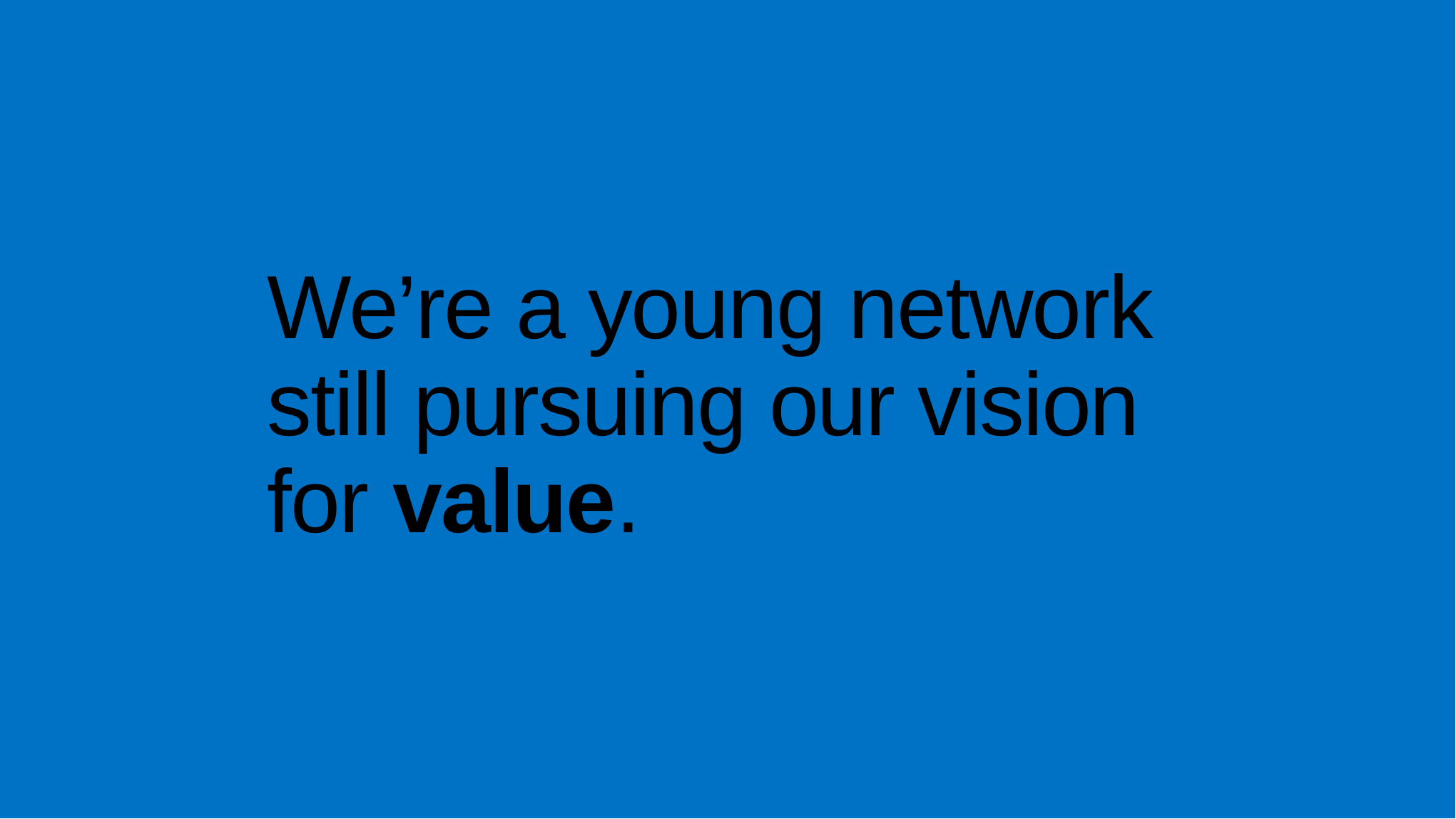

# We’re a young network still pursuing our vision for value.